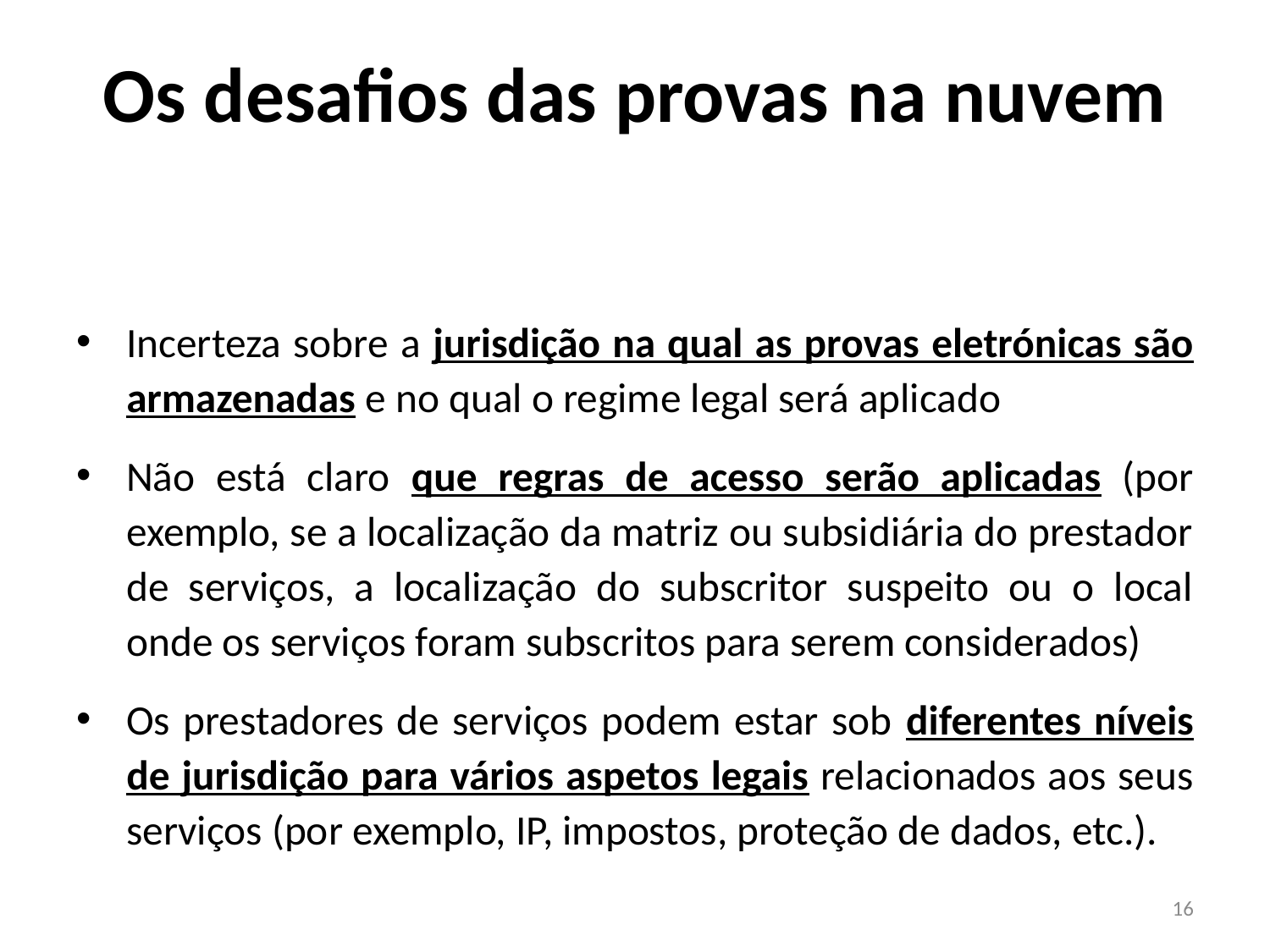

# Os desafios das provas na nuvem
Incerteza sobre a jurisdição na qual as provas eletrónicas são armazenadas e no qual o regime legal será aplicado
Não está claro que regras de acesso serão aplicadas (por exemplo, se a localização da matriz ou subsidiária do prestador de serviços, a localização do subscritor suspeito ou o local onde os serviços foram subscritos para serem considerados)
Os prestadores de serviços podem estar sob diferentes níveis de jurisdição para vários aspetos legais relacionados aos seus serviços (por exemplo, IP, impostos, proteção de dados, etc.).
16